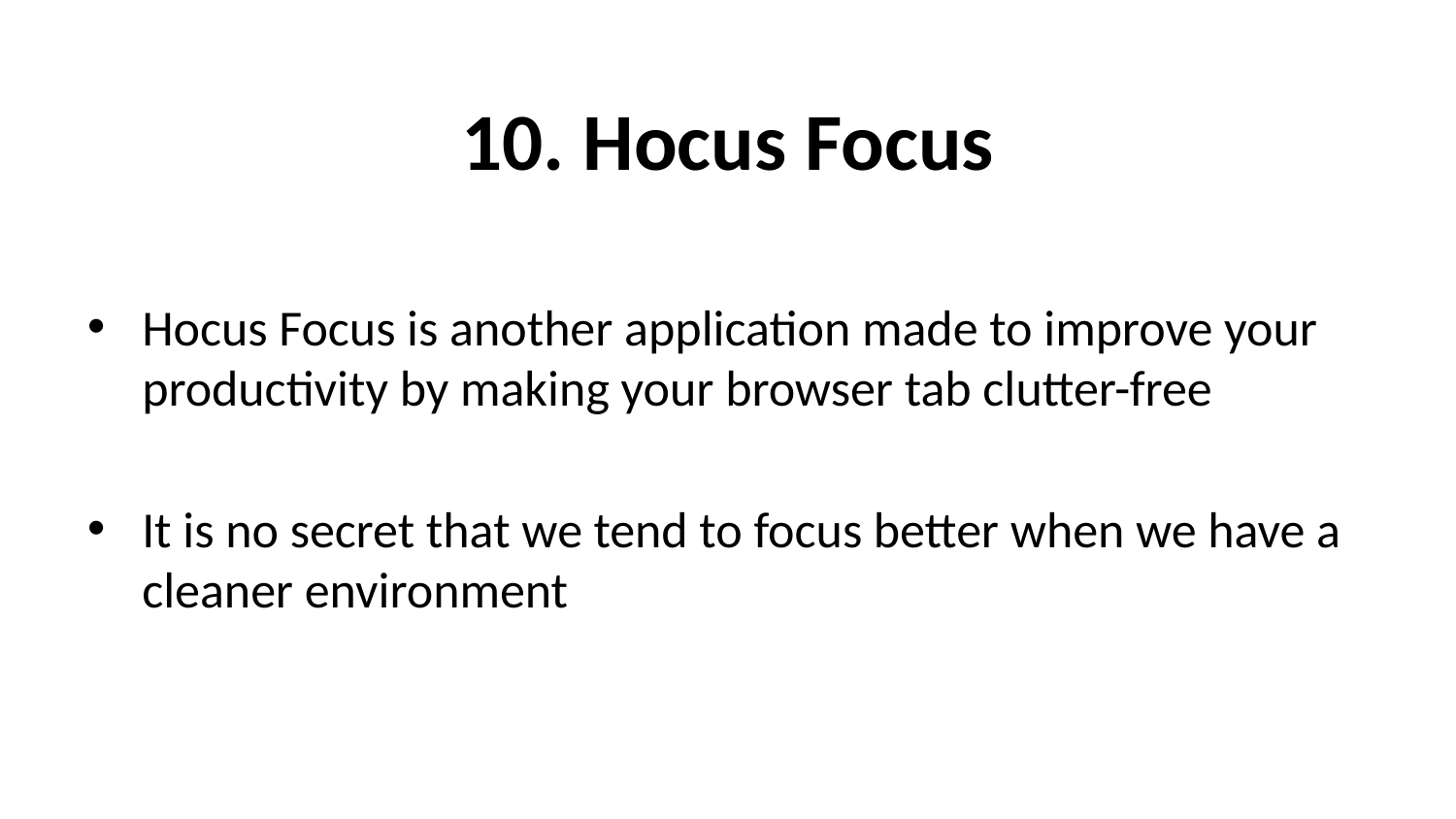

# 10. Hocus Focus
Hocus Focus is another application made to improve your productivity by making your browser tab clutter-free

It is no secret that we tend to focus better when we have a cleaner environment